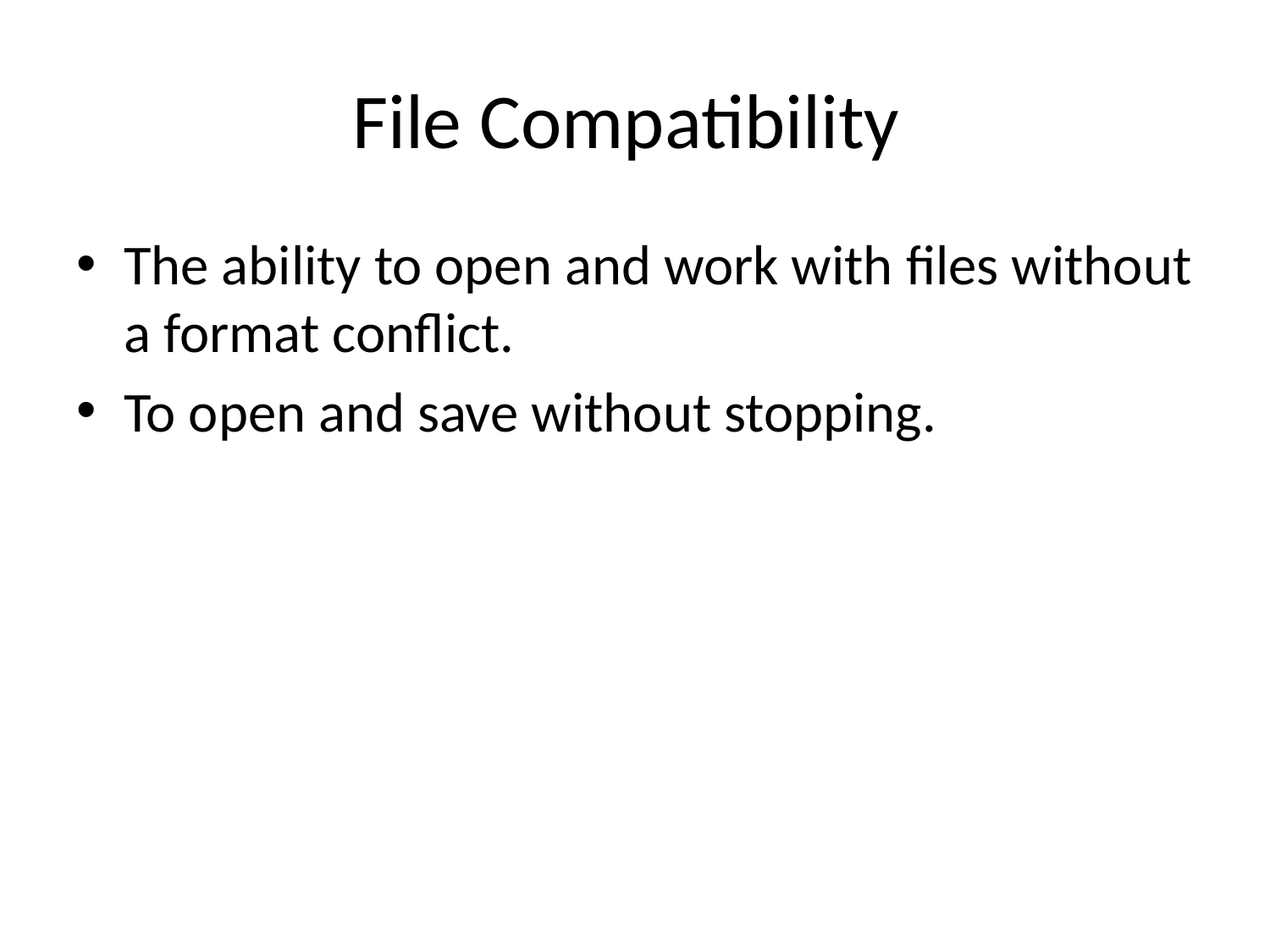

# File Compatibility
The ability to open and work with files without a format conflict.
To open and save without stopping.